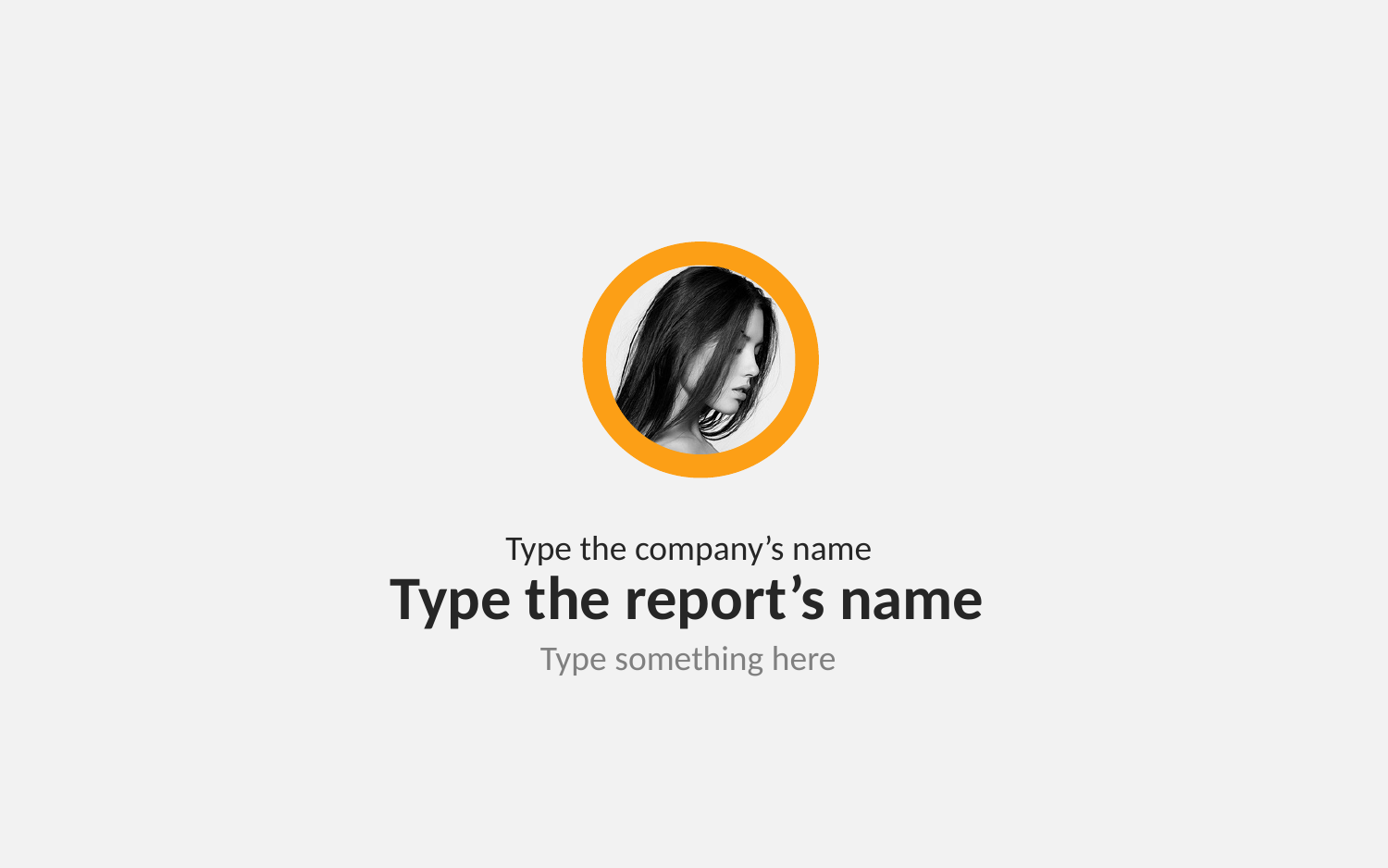

Type the company’s name
Type the report’s name
Type something here